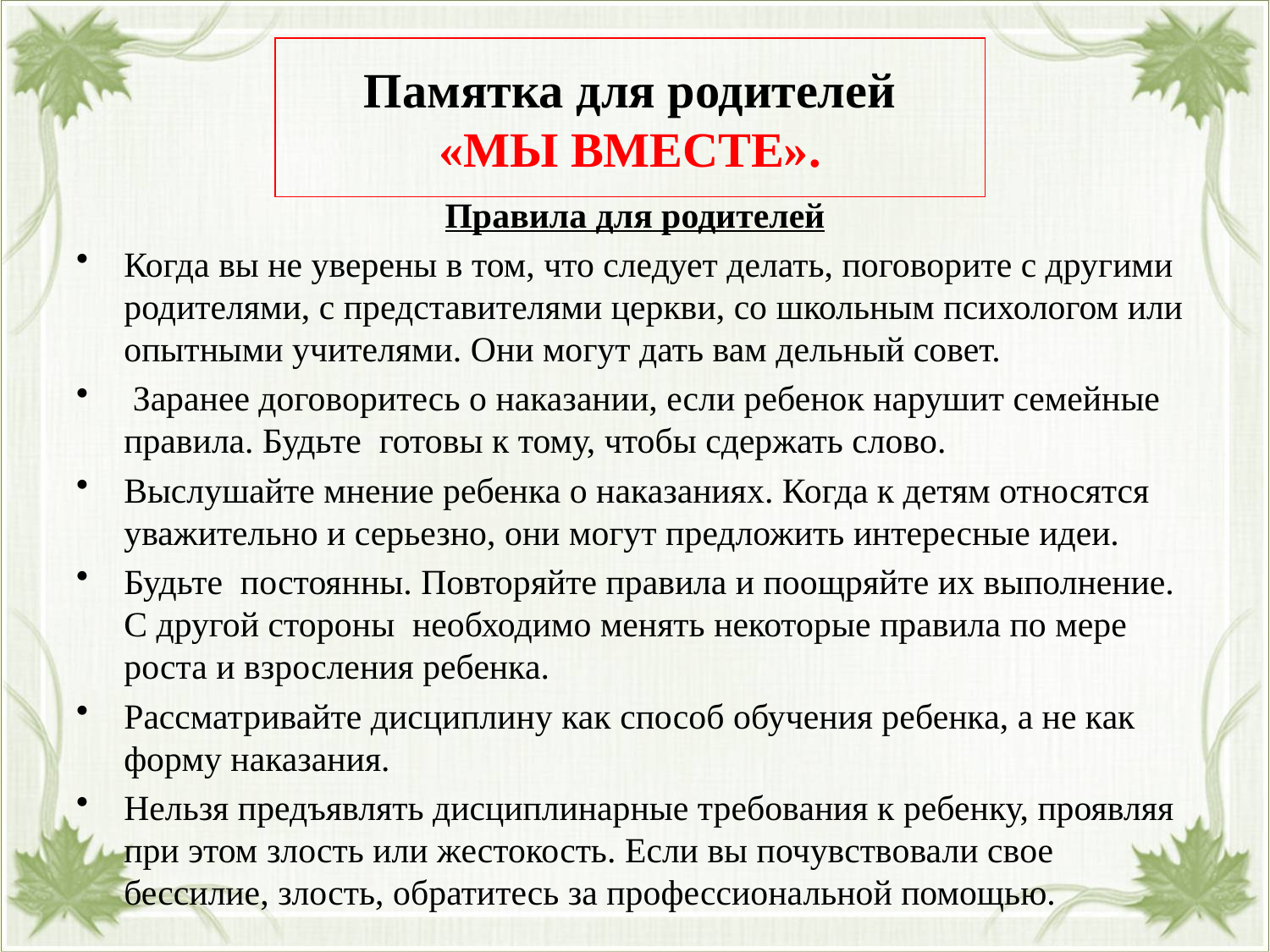

# Памятка для родителей «МЫ ВМЕСТЕ».
Правила для родителей
Когда вы не уверены в том, что следует делать, поговорите с другими родителями, с представителями церкви, со школьным психологом или опытными учителями. Они могут дать вам дельный совет.
 Заранее договоритесь о наказании, если ребенок нарушит семейные  правила. Будьте  готовы к тому, чтобы сдержать слово.
Выслушайте мнение ребенка о наказаниях. Когда к детям относятся уважительно и серьезно, они могут предложить интересные идеи.
Будьте  постоянны. Повторяйте правила и поощряйте их выполнение. С другой стороны  необходимо менять некоторые правила по мере роста и взросления ребенка.
Рассматривайте дисциплину как способ обучения ребенка, а не как форму наказания.
Нельзя предъявлять дисциплинарные требования к ребенку, проявляя при этом злость или жестокость. Если вы почувствовали свое бессилие, злость, обратитесь за профессиональной помощью.